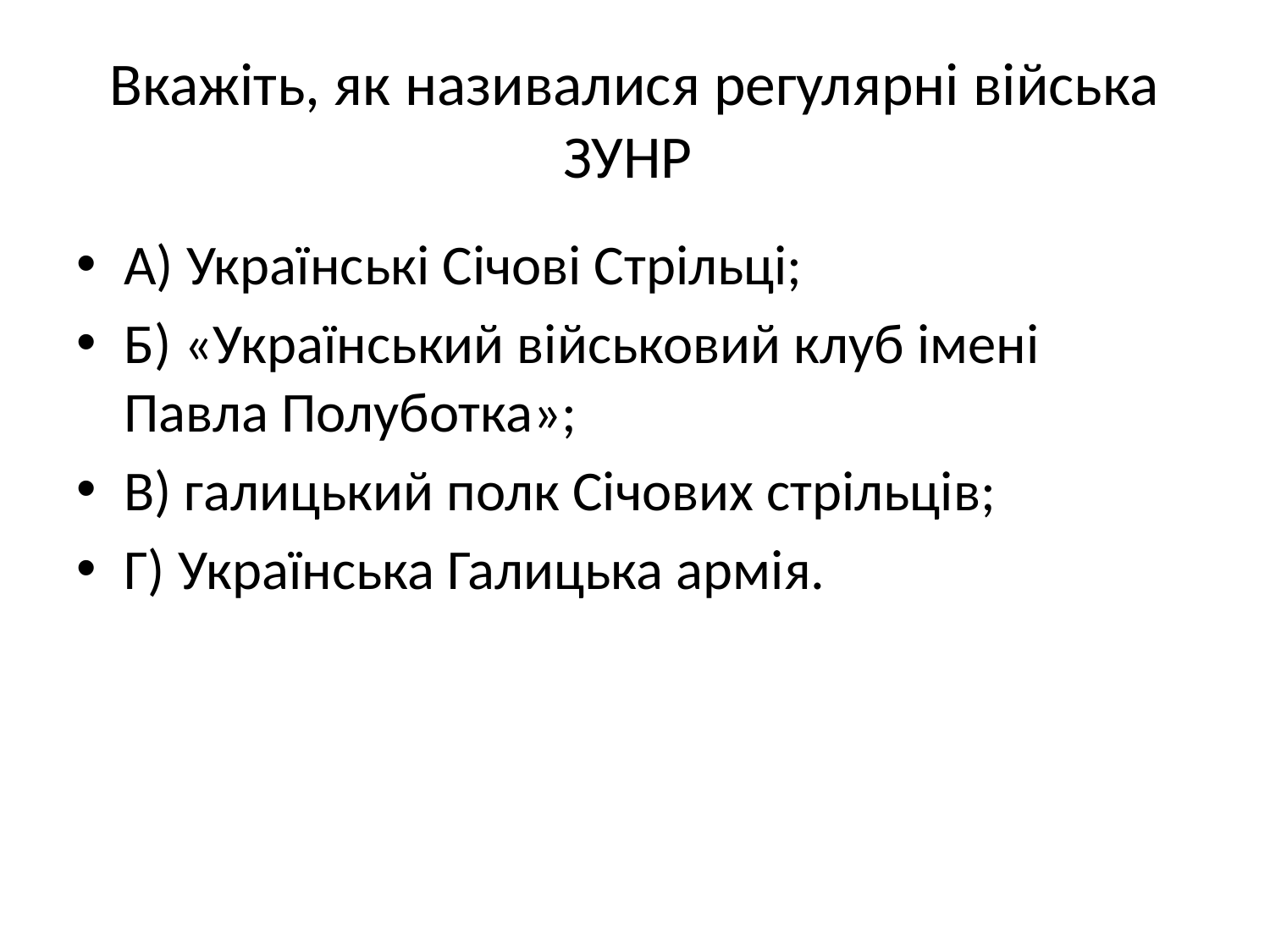

# Вкажіть, як називалися регулярні війська ЗУНР
А) Українські Січові Стрільці;
Б) «Український військовий клуб імені Павла Полуботка»;
В) галицький полк Січових стрільців;
Г) Українська Галицька армія.